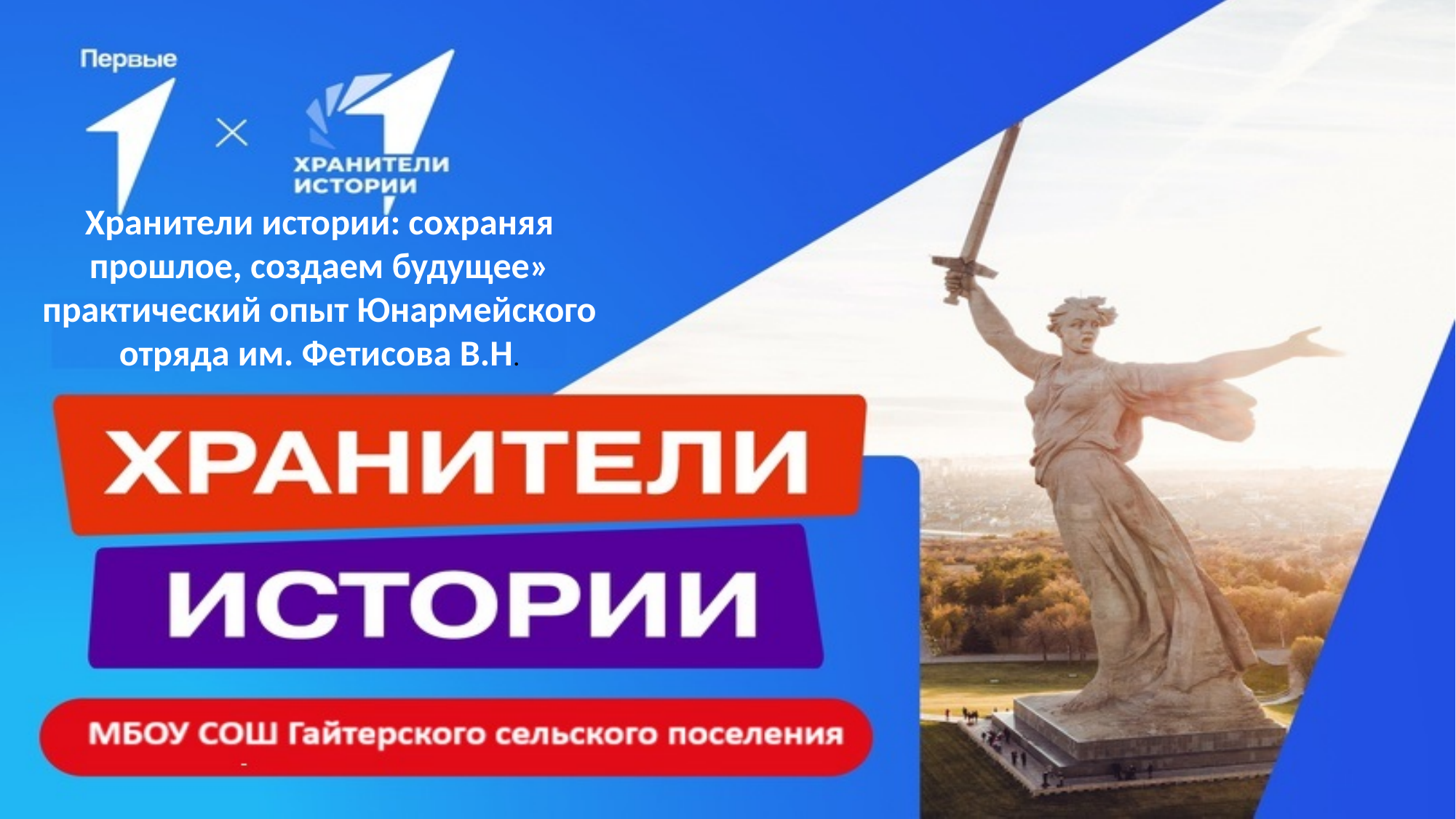

Хранители истории: сохраняя прошлое, создаем будущее» практический опыт Юнармейского отряда им. Фетисова В.Н.